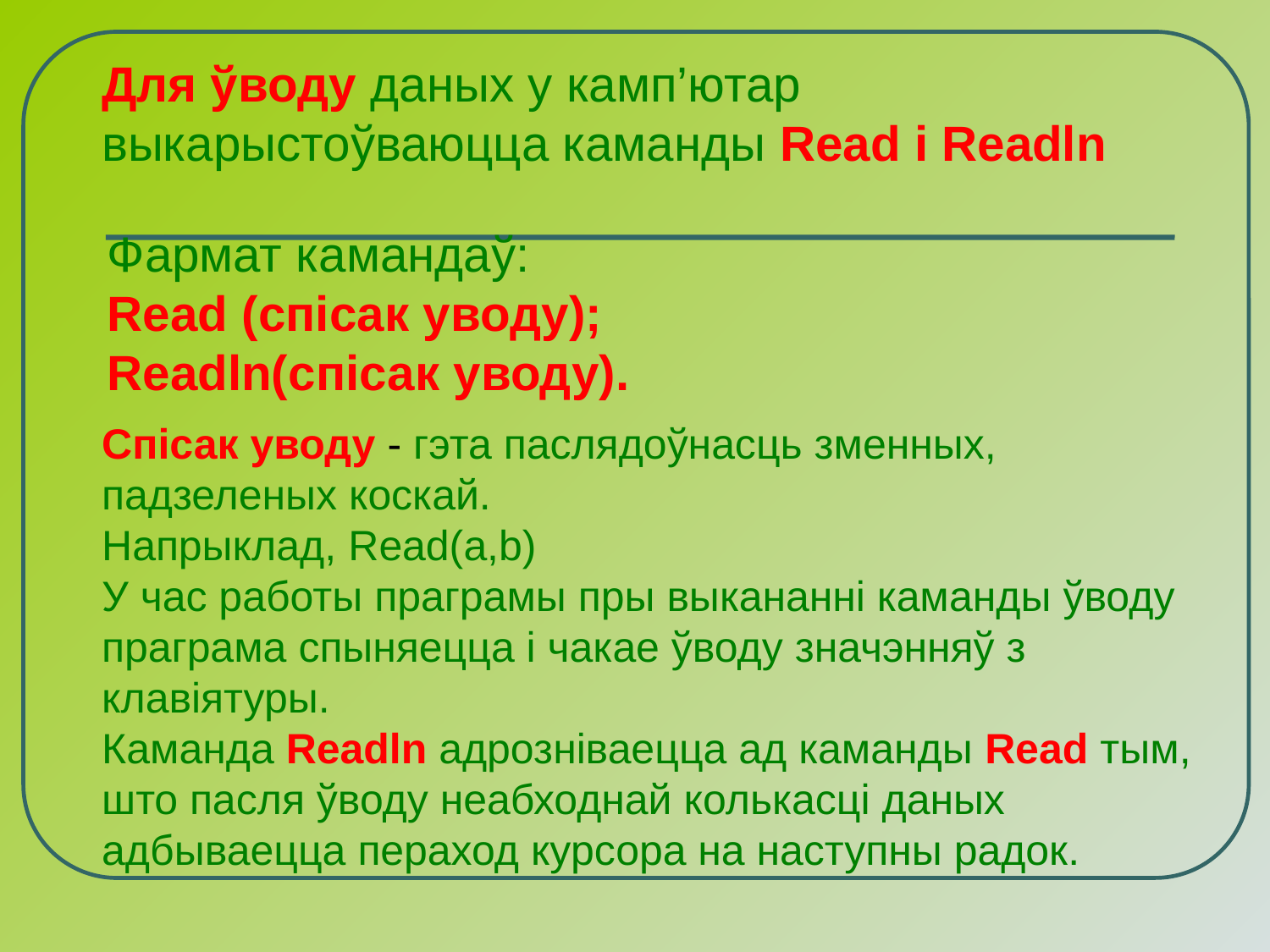

Для ўводу даных у камп’ютар выкарыстоўваюцца каманды Read і Readln
Фармат камандаў:
Read (спісак уводу);
Readln(спісак уводу).
Спісак уводу - гэта паслядоўнасць зменных, падзеленых коскай.
Напрыклад, Read(а,b)
У час работы праграмы пры выкананні каманды ўводу праграма спыняецца і чакае ўводу значэнняў з клавіятуры.
Каманда Readln адрозніваецца ад каманды Read тым, што пасля ўводу неабходнай колькасці даных адбываецца пераход курсора на наступны радок.